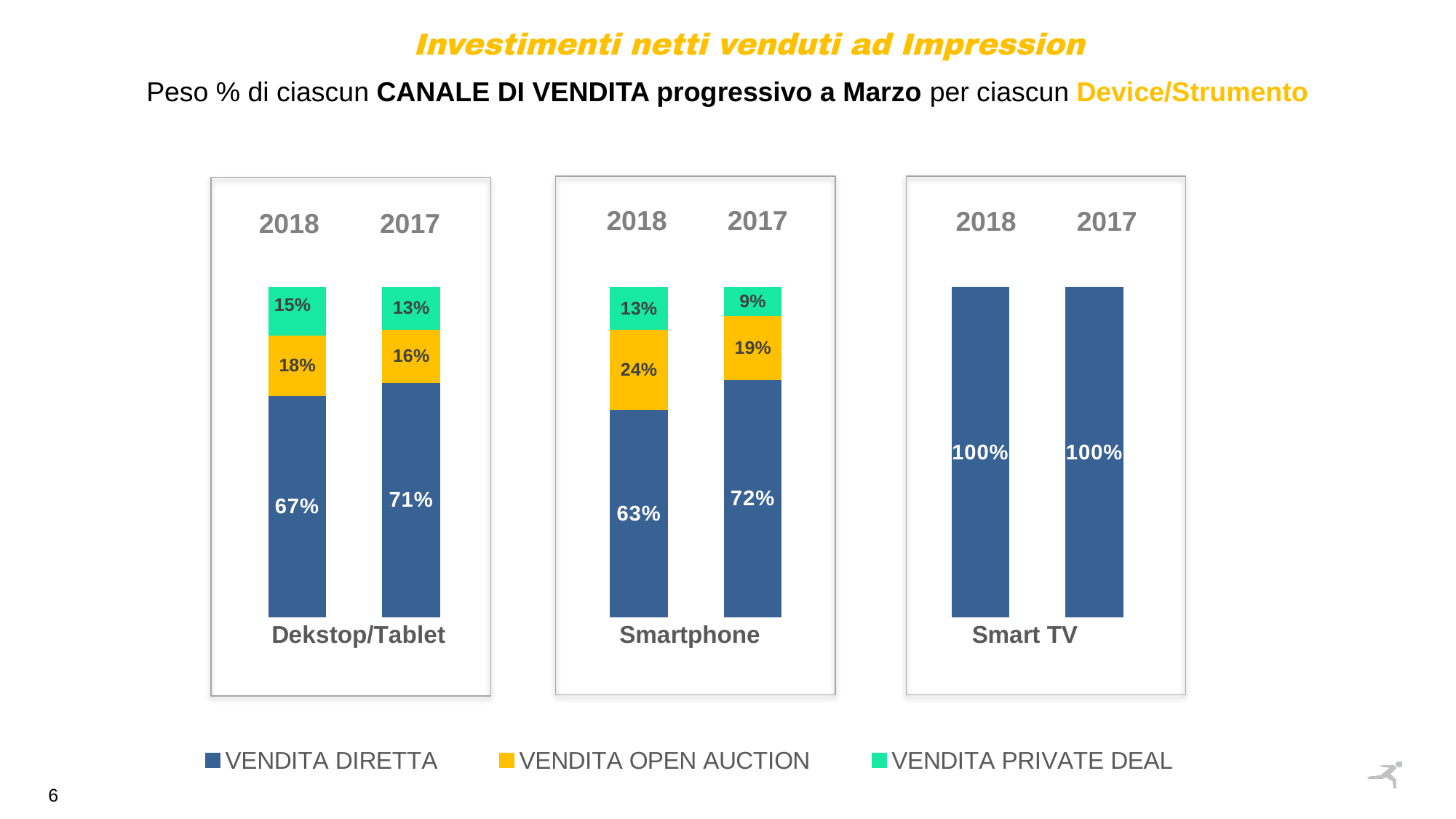

Investimenti netti venduti ad Impression

Peso % di ciascun CANALE DI VENDITA progressivo a Marzo per ciascun Device/Strumento

2018
2017
2018
2017
2018
2017

### Chart

| Category | VENDITA DIRETTA | VENDITA OPEN AUCTION | VENDITA PRIVATE DEAL |
|---|---|---|---|
|                   Dekstop/Tablet | 0.6716457792129278 | 0.18179541746329045 | 0.1465588033237817 |
|  | 0.710895118591544 | 0.16191288458339442 | 0.12719199682506174 |
|  | None | None | None |
|                Smartphone | 0.6282688658247355 | 0.24245285213061057 | 0.1292782820446539 |
|  | 0.7191731428723894 | 0.1935960228127061 | 0.08723083431490443 |
|  | None | None | None |
|              Smart TV | 1.0 | 0.0 | 0.0 |
6